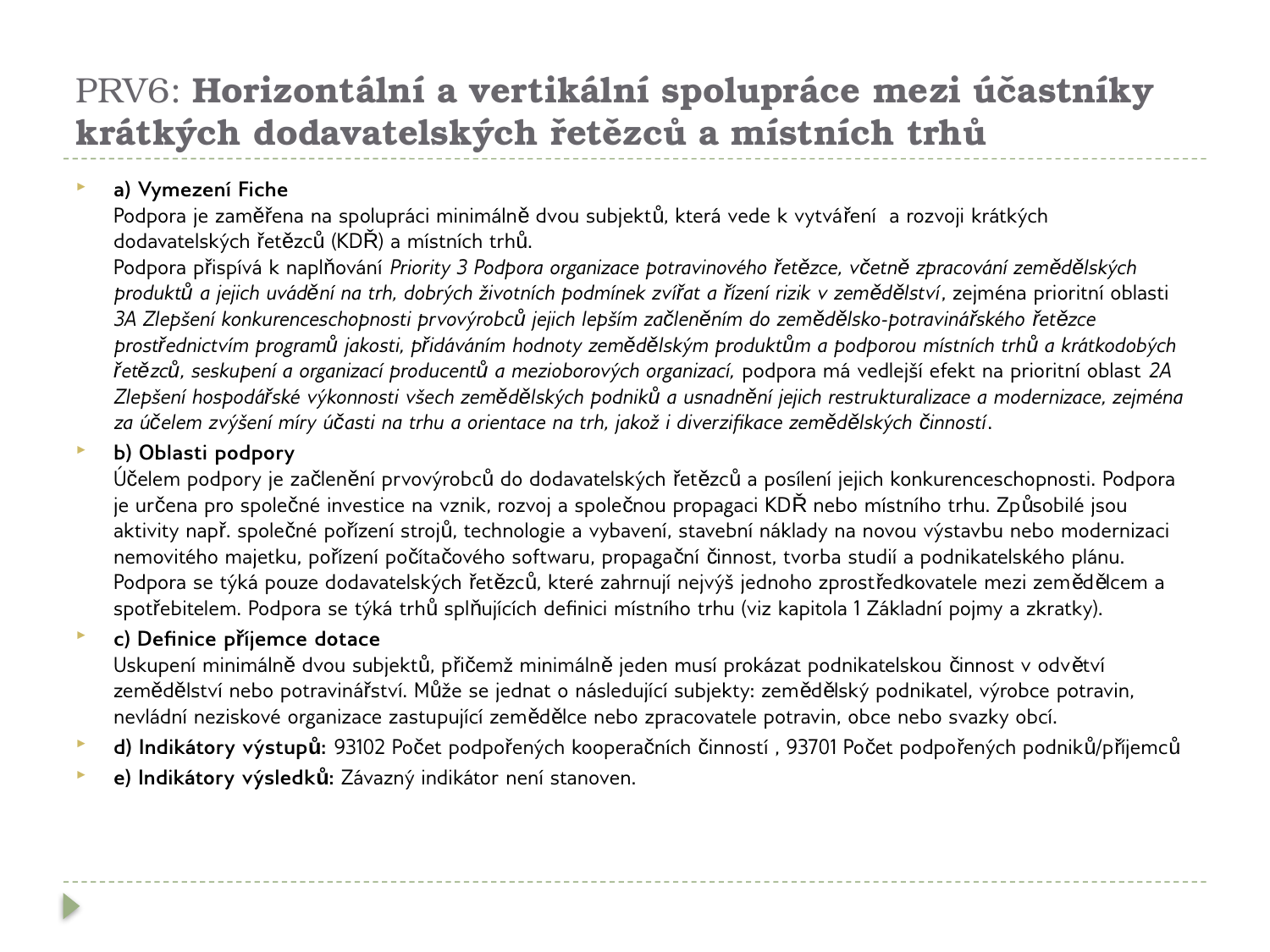

# PRV6: Horizontální a vertikální spolupráce mezi účastníky krátkých dodavatelských řetězců a místních trhů
a) Vymezení Fiche
Podpora je zaměřena na spolupráci minimálně dvou subjektů, která vede k vytváření  a rozvoji krátkých dodavatelských řetězců (KDŘ) a místních trhů.
Podpora přispívá k naplňování Priority 3 Podpora organizace potravinového řetězce, včetně zpracování zemědělských produktů a jejich uvádění na trh, dobrých životních podmínek zvířat a řízení rizik v zemědělství, zejména prioritní oblasti 3A Zlepšení konkurenceschopnosti prvovýrobců jejich lepším začleněním do zemědělsko-potravinářského řetězce prostřednictvím programů jakosti, přidáváním hodnoty zemědělským produktům a podporou místních trhů a krátkodobých řetězců, seskupení a organizací producentů a mezioborových organizací, podpora má vedlejší efekt na prioritní oblast 2A Zlepšení hospodářské výkonnosti všech zemědělských podniků a usnadnění jejich restrukturalizace a modernizace, zejména za účelem zvýšení míry účasti na trhu a orientace na trh, jakož i diverzifikace zemědělských činností.
b) Oblasti podpory
Účelem podpory je začlenění prvovýrobců do dodavatelských řetězců a posílení jejich konkurenceschopnosti. Podpora je určena pro společné investice na vznik, rozvoj a společnou propagaci KDŘ nebo místního trhu. Způsobilé jsou aktivity např. společné pořízení strojů, technologie a vybavení, stavební náklady na novou výstavbu nebo modernizaci nemovitého majetku, pořízení počítačového softwaru, propagační činnost, tvorba studií a podnikatelského plánu.
Podpora se týká pouze dodavatelských řetězců, které zahrnují nejvýš jednoho zprostředkovatele mezi zemědělcem a spotřebitelem. Podpora se týká trhů splňujících definici místního trhu (viz kapitola 1 Základní pojmy a zkratky).
c) Definice příjemce dotace
Uskupení minimálně dvou subjektů, přičemž minimálně jeden musí prokázat podnikatelskou činnost v odvětví zemědělství nebo potravinářství. Může se jednat o následující subjekty: zemědělský podnikatel, výrobce potravin, nevládní neziskové organizace zastupující zemědělce nebo zpracovatele potravin, obce nebo svazky obcí.
d) Indikátory výstupů: 93102 Počet podpořených kooperačních činností , 93701 Počet podpořených podniků/příjemců
e) Indikátory výsledků: Závazný indikátor není stanoven.